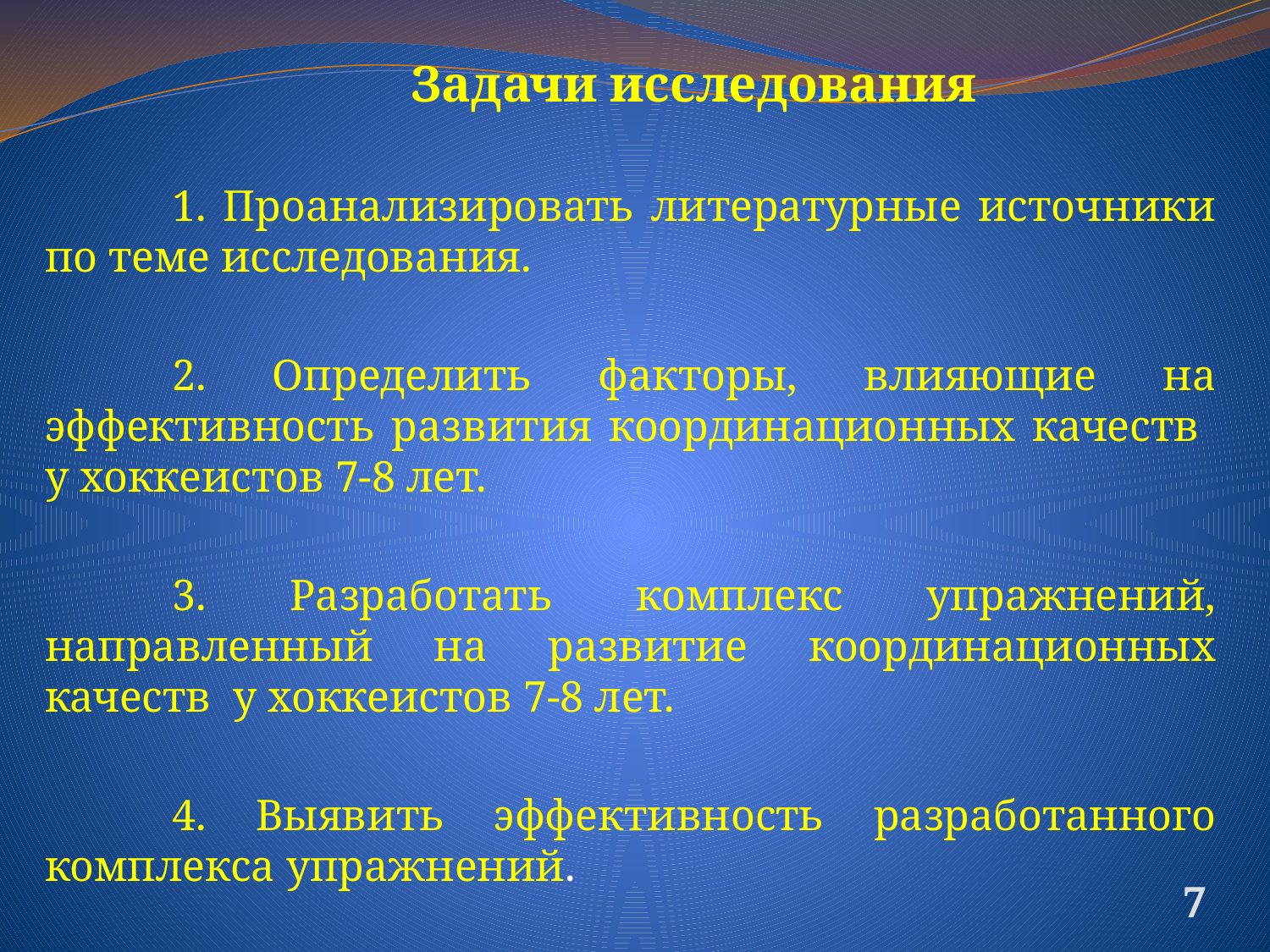

Задачи исследования

	1. Проанализировать литературные источники по теме исследования.

	2. Определить факторы, влияющие на эффективность развития координационных качеств  у хоккеистов 7-8 лет.

	3. Разработать комплекс упражнений, направленный на развитие координационных качеств  у хоккеистов 7-8 лет.

	4. Выявить эффективность разработанного комплекса упражнений.
7